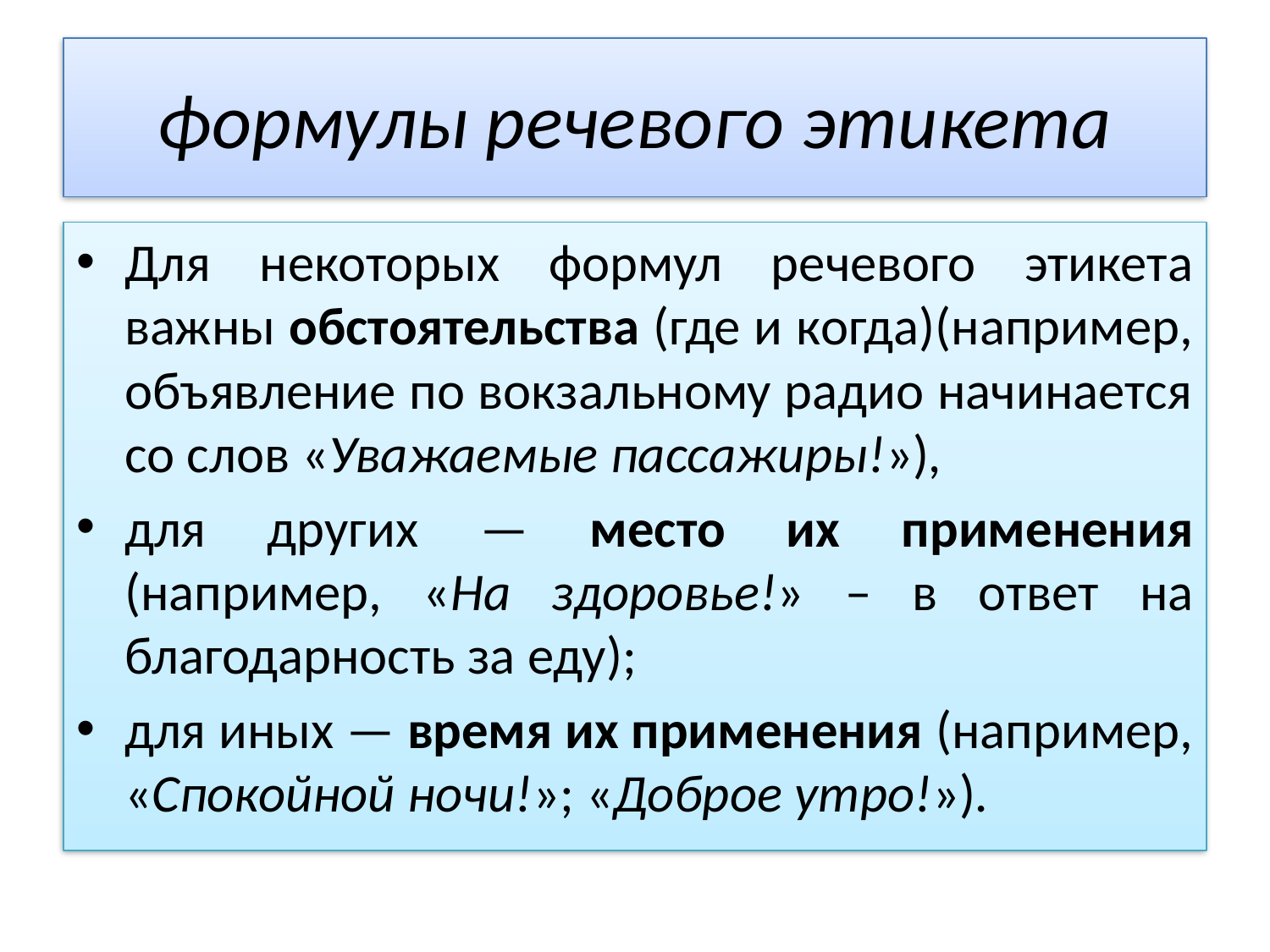

# формулы речевого этикета
Для некоторых формул речевого этикета важны обстоятельства (где и когда)(например, объявление по вокзальному радио начинается со слов «Уважаемые пассажиры!»),
для других — место их применения (например, «На здоровье!» – в ответ на благодарность за еду);
для иных — время их применения (например, «Спокойной ночи!»; «Доброе утро!»).